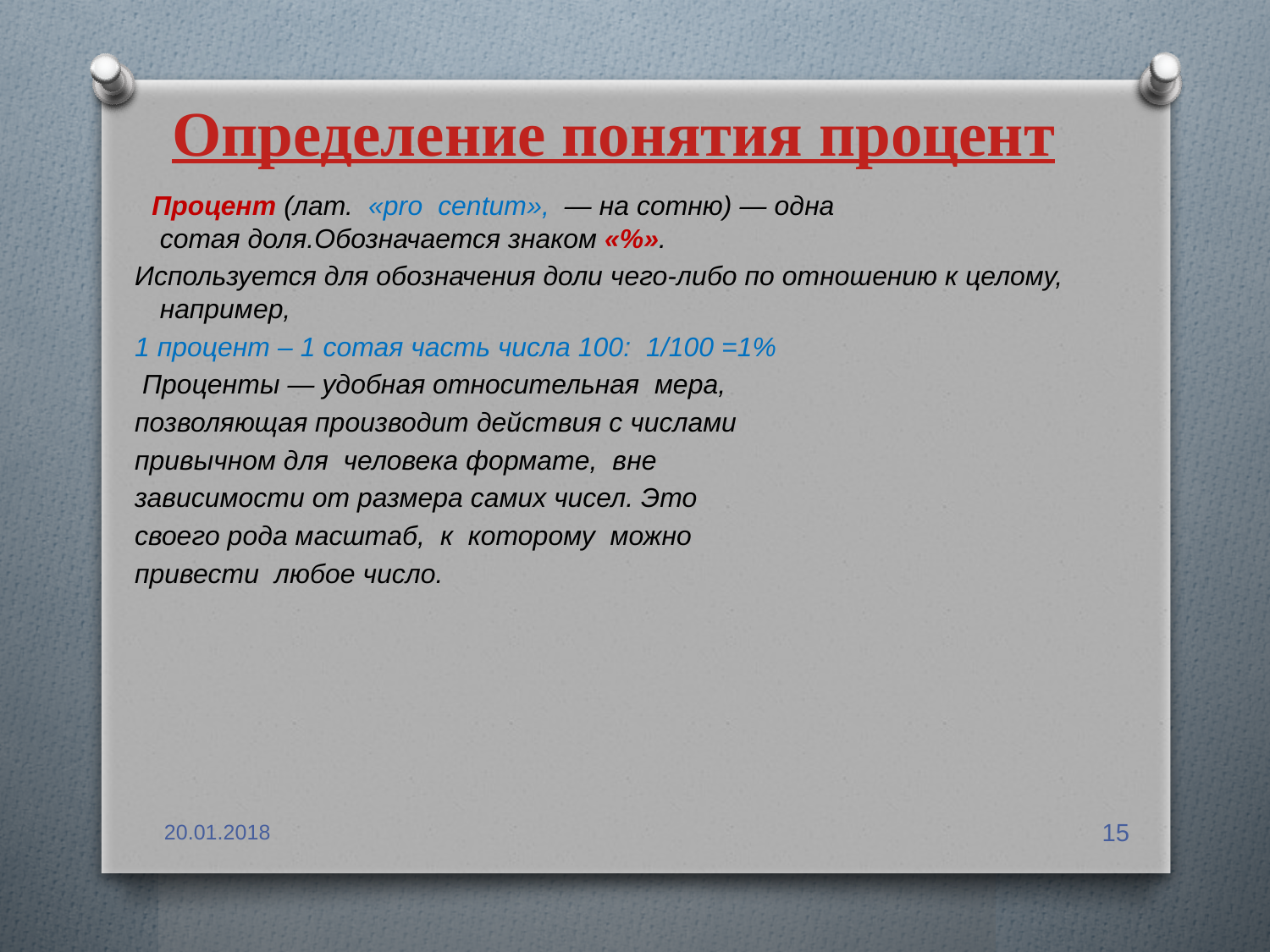

Определение понятия процент

         Процент (лат.  «pro  centum»,  — на сотню) — одна  сотая доля.Обозначается знаком «%».
Используется для обозначения доли чего-либо по отношению к целому, например,
1 процент – 1 сотая часть числа 100:  1/100 =1%
 Проценты — удобная относительная  мера,
позволяющая производит действия с числами
привычном для  человека формате,  вне
зависимости от размера самих чисел. Это
своего рода масштаб,  к  которому  можно
привести  любое число.

20.01.2018
15